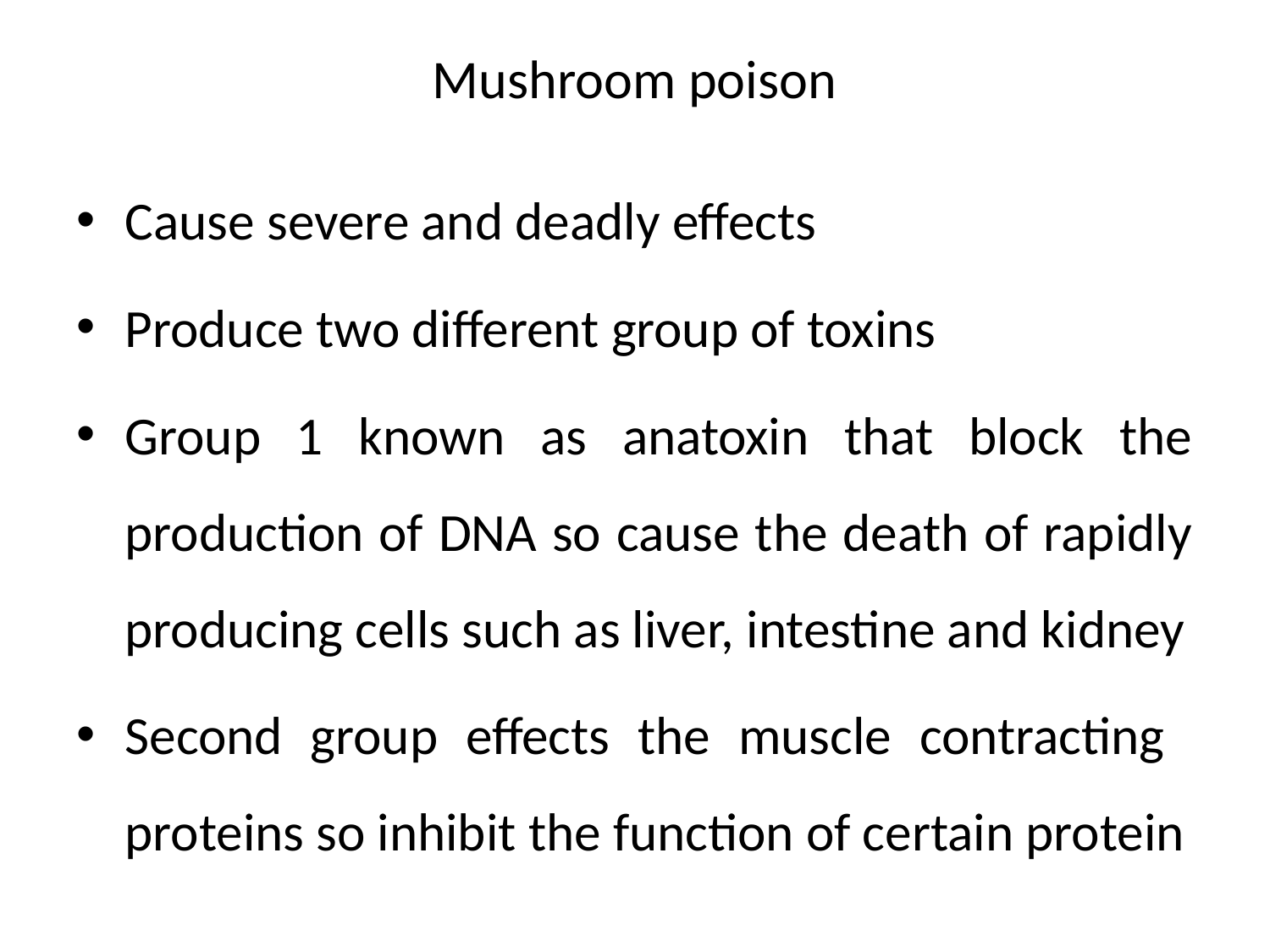

# Mushroom poison
Cause severe and deadly effects
Produce two different group of toxins
Group 1 known as anatoxin that block the production of DNA so cause the death of rapidly producing cells such as liver, intestine and kidney
Second group effects the muscle contracting  proteins so inhibit the function of certain protein